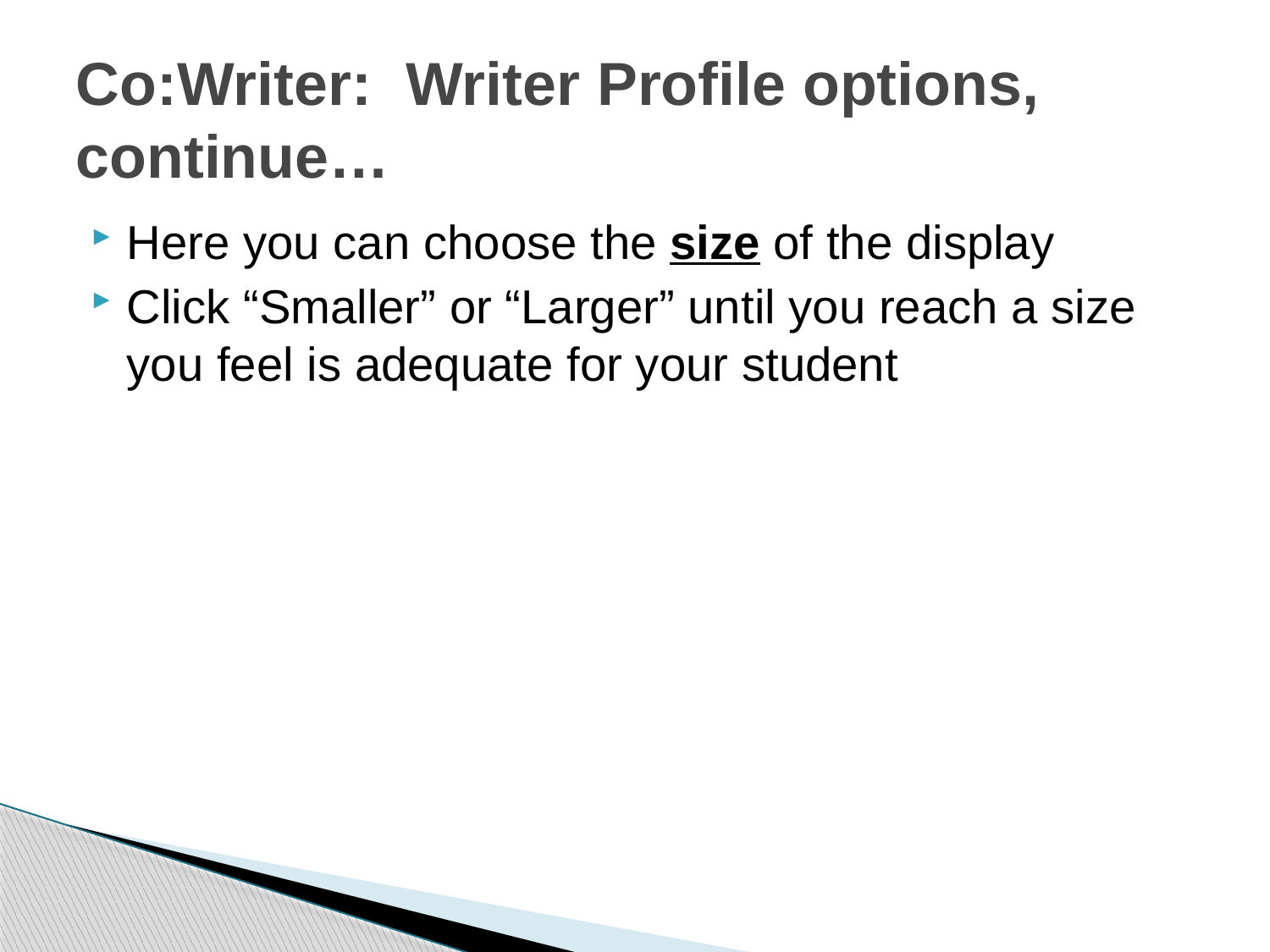

# Co:Writer:  Writer Profile options, continue…
Here you can choose the size of the display
Click “Smaller” or “Larger” until you reach a size you feel is adequate for your student